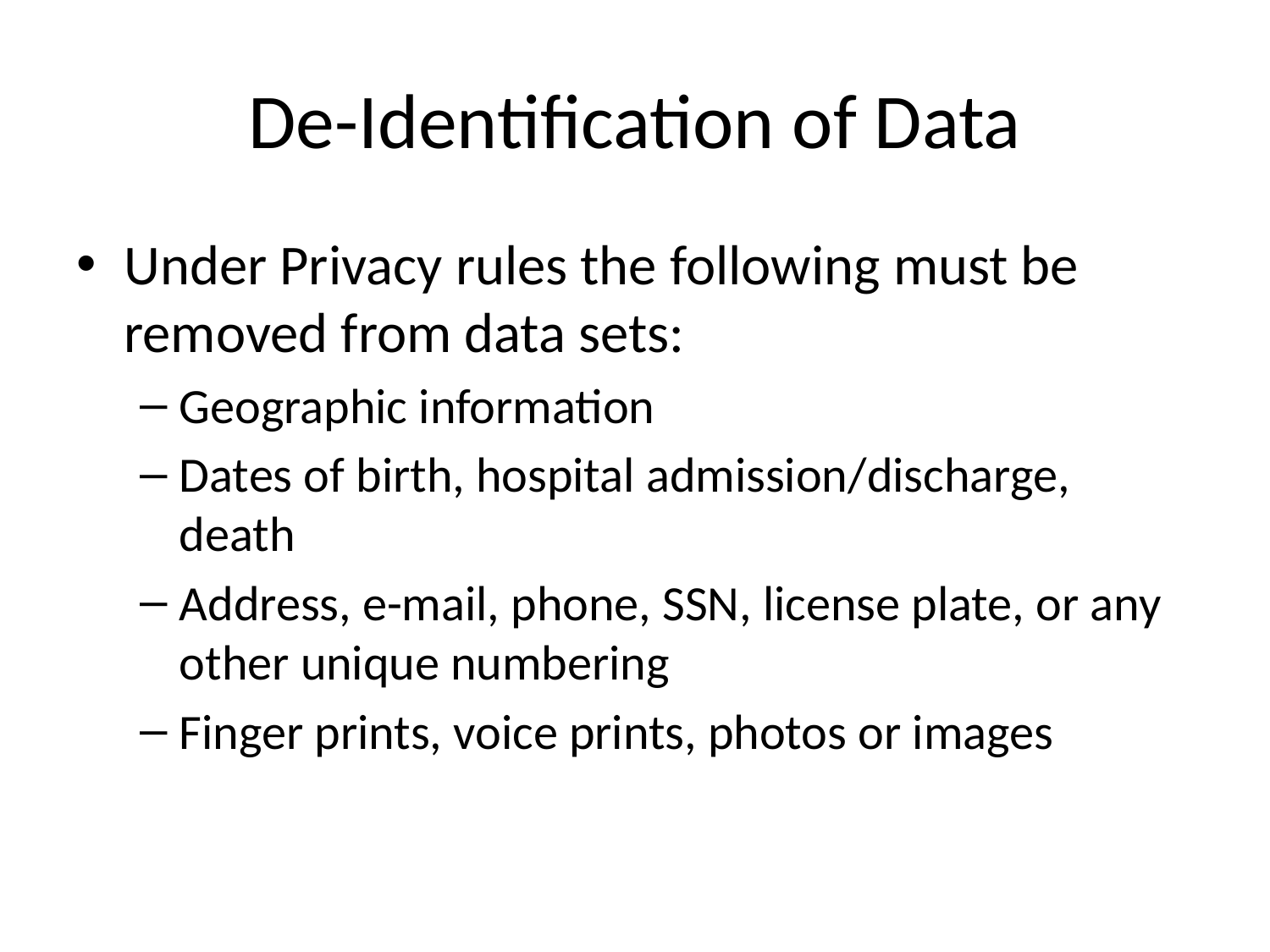

# De-Identification of Data
Under Privacy rules the following must be removed from data sets:
Geographic information
Dates of birth, hospital admission/discharge, death
Address, e-mail, phone, SSN, license plate, or any other unique numbering
Finger prints, voice prints, photos or images